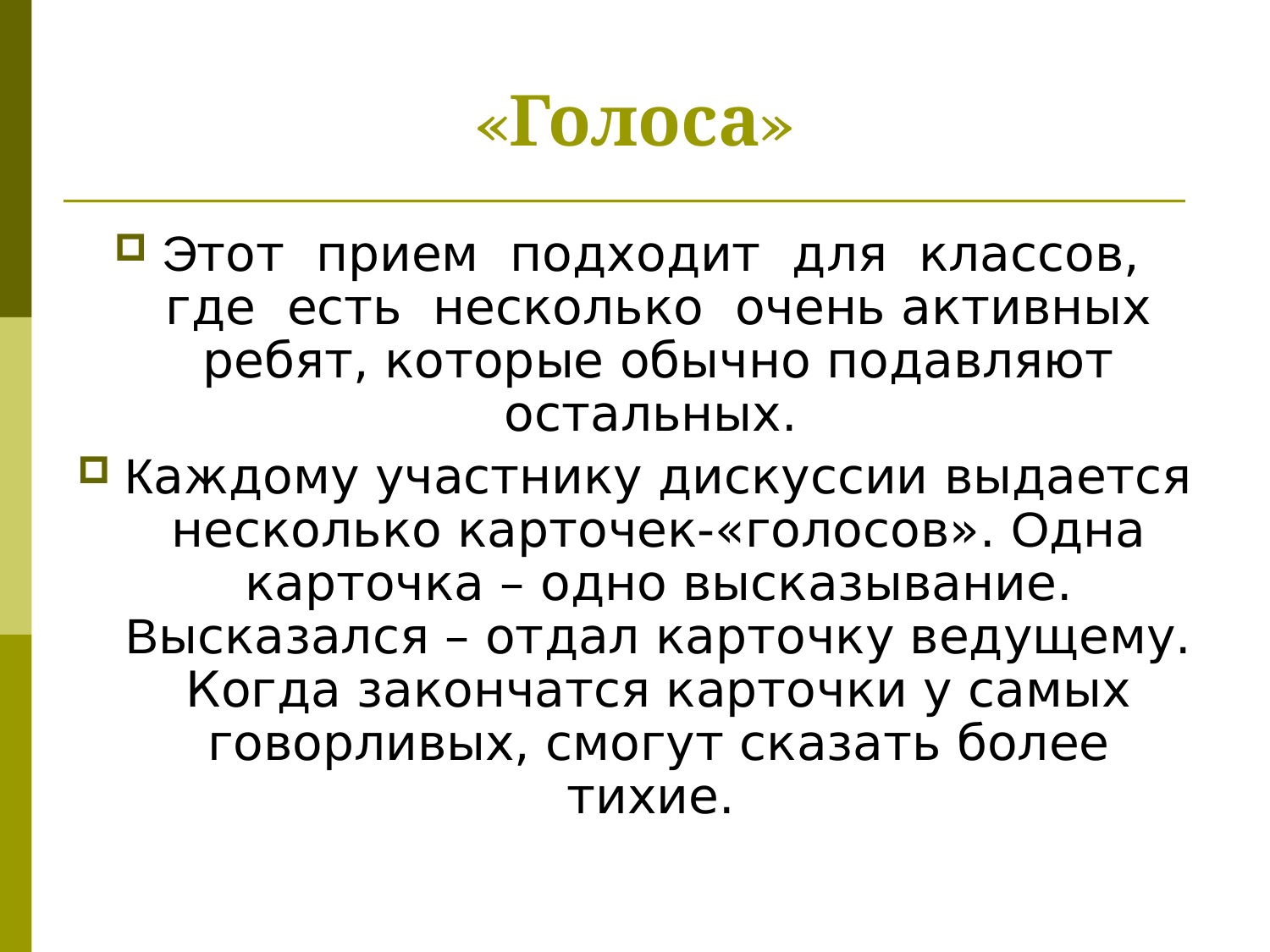

«Голоса»
Этот  прием  подходит  для  классов,  где  есть  несколько  очень активных ребят, которые обычно подавляют остальных.
Каждому участнику дискуссии выдается несколько карточек-«голосов». Одна карточка – одно высказывание. Высказался – отдал карточку ведущему. Когда закончатся карточки у самых говорливых, смогут сказать более тихие.